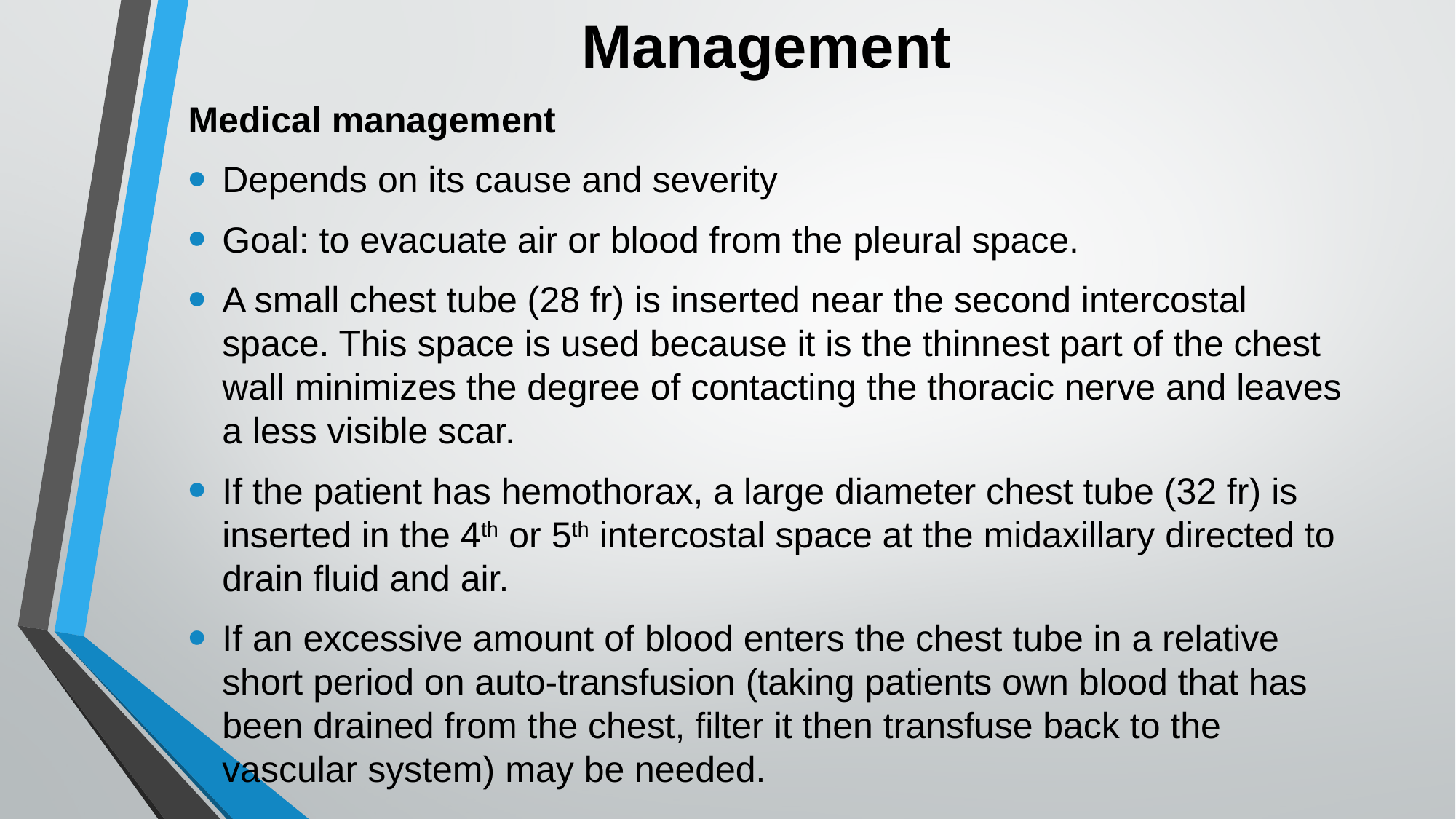

# Management
Medical management
Depends on its cause and severity
Goal: to evacuate air or blood from the pleural space.
A small chest tube (28 fr) is inserted near the second intercostal space. This space is used because it is the thinnest part of the chest wall minimizes the degree of contacting the thoracic nerve and leaves a less visible scar.
If the patient has hemothorax, a large diameter chest tube (32 fr) is inserted in the 4th or 5th intercostal space at the midaxillary directed to drain fluid and air.
If an excessive amount of blood enters the chest tube in a relative short period on auto-transfusion (taking patients own blood that has been drained from the chest, filter it then transfuse back to the vascular system) may be needed.